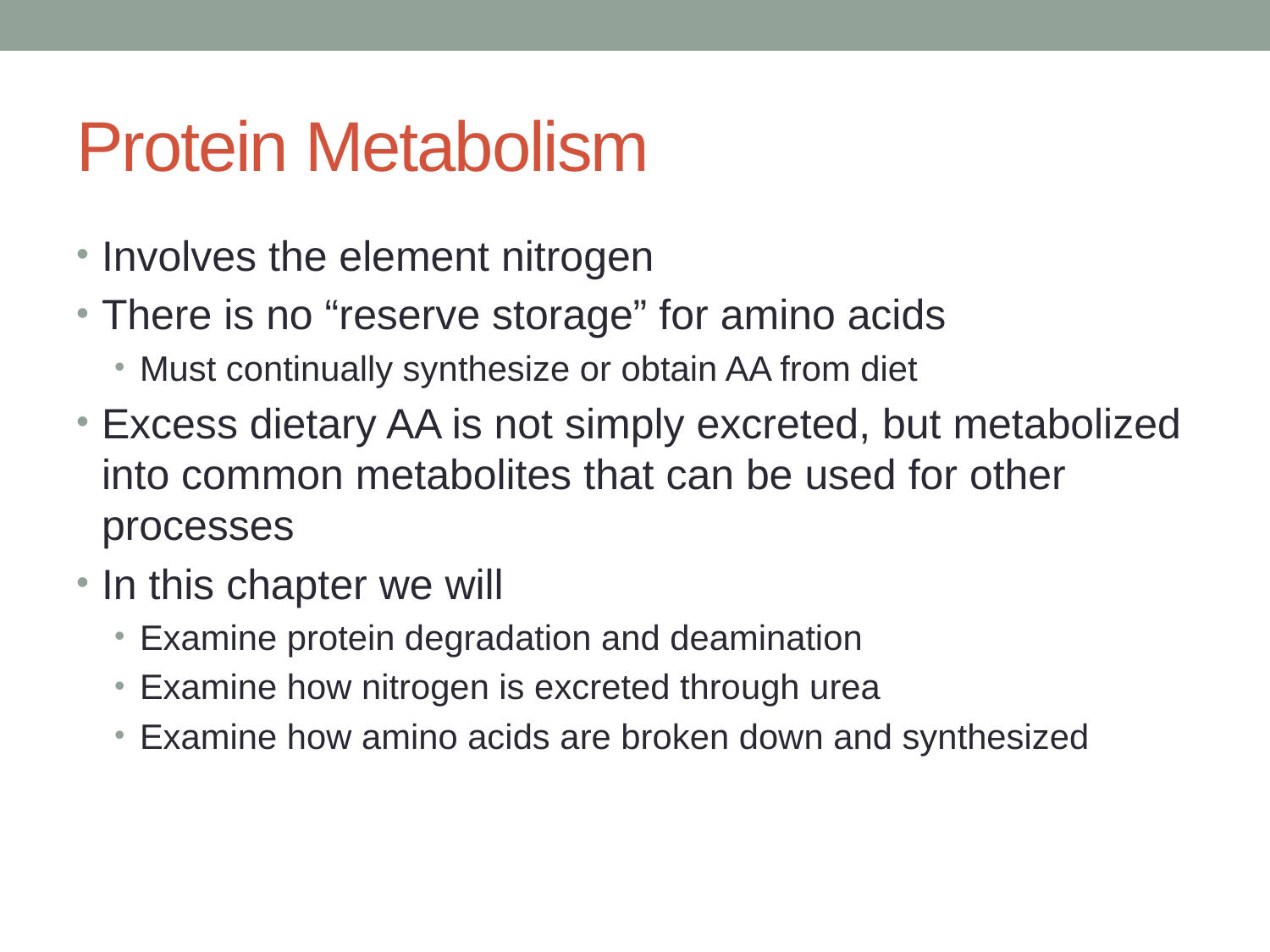

# Protein Metabolism
Involves the element nitrogen
There is no “reserve storage” for amino acids
Must continually synthesize or obtain AA from diet
Excess dietary AA is not simply excreted, but metabolized into common metabolites that can be used for other processes
In this chapter we will
Examine protein degradation and deamination
Examine how nitrogen is excreted through urea
Examine how amino acids are broken down and synthesized